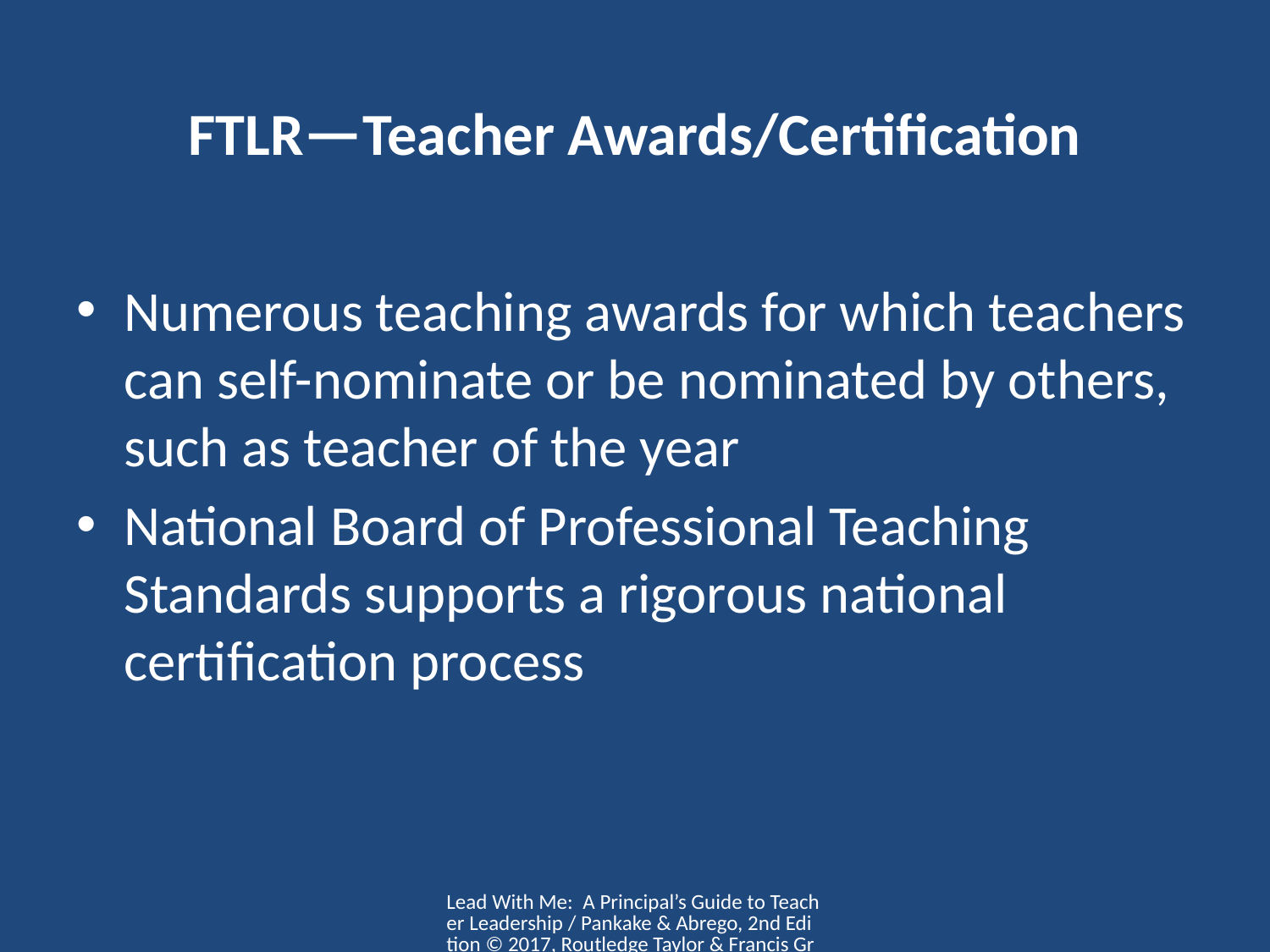

# FTLR—Teacher Awards/Certification
Numerous teaching awards for which teachers can self-nominate or be nominated by others, such as teacher of the year
National Board of Professional Teaching Standards supports a rigorous national certification process
Lead With Me:  A Principal’s Guide to Teacher Leadership / Pankake & Abrego, 2nd Edition © 2017, Routledge Taylor & Francis Group